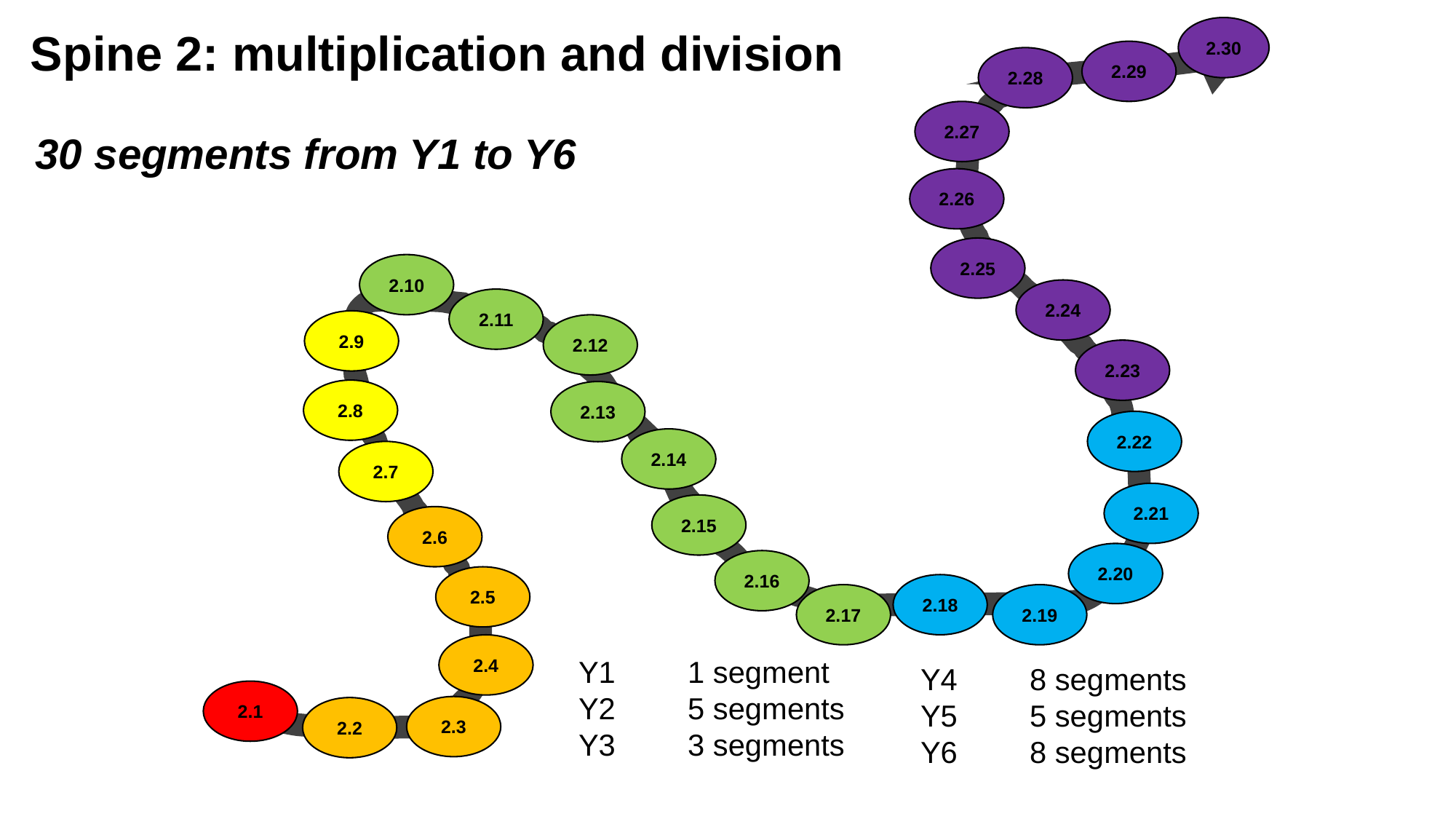

Spine 2: multiplication and division
2.30

2.29
2.28
2.27
30 segments from Y1 to Y6
2.26
2.25
2.10
2.24
2.11
2.9
2.12
2.23
2.8
2.13
2.22
2.14
2.7
2.21
2.15
2.6
2.20
2.16
2.5
2.18
2.17
2.19
2.4
Y1	1 segment
Y2	5 segments
Y3	3 segments
Y4	8 segments
Y5	5 segments
Y6	8 segments
2.1
2.3
2.2